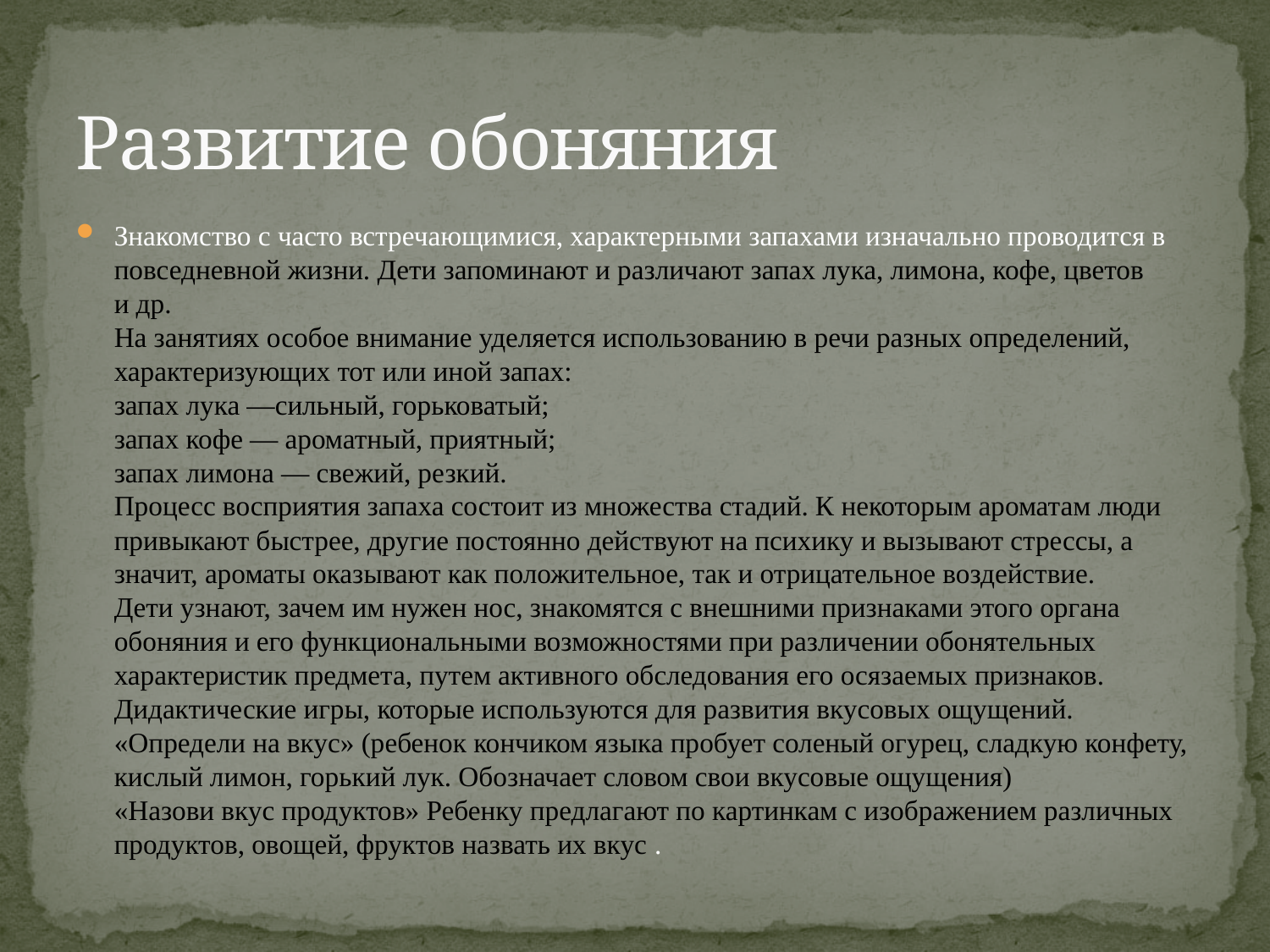

# Развитие обоняния
Знакомство с часто встречающимися, характерными запахами изначально проводится в повседневной жизни. Дети запоминают и различают запах лука, лимона, кофе, цветов и др.
На занятиях особое внимание уделяется использованию в речи разных определений, характеризующих тот или иной запах:
запах лука —сильный, горьковатый;
запах кофе — ароматный, приятный;
запах лимона — свежий, резкий.
Процесс восприятия запаха состоит из множества стадий. К некоторым ароматам люди привыкают быстрее, другие постоянно действуют на психику и вызывают стрессы, а значит, ароматы оказывают как положительное, так и отрицательное воздействие.
Дети узнают, зачем им нужен нос, знакомятся с внешними признаками этого органа обоняния и его функциональными возможностями при различении обонятельных характеристик предмета, путем активного обследования его осязаемых признаков.
Дидактические игры, которые используются для развития вкусовых ощущений. 
«Определи на вкус» (ребенок кончиком языка пробует соленый огурец, сладкую конфету, кислый лимон, горький лук. Обозначает словом свои вкусовые ощущения)
«Назови вкус продуктов» Ребенку предлагают по картинкам с изображением различных продуктов, овощей, фруктов назвать их вкус .